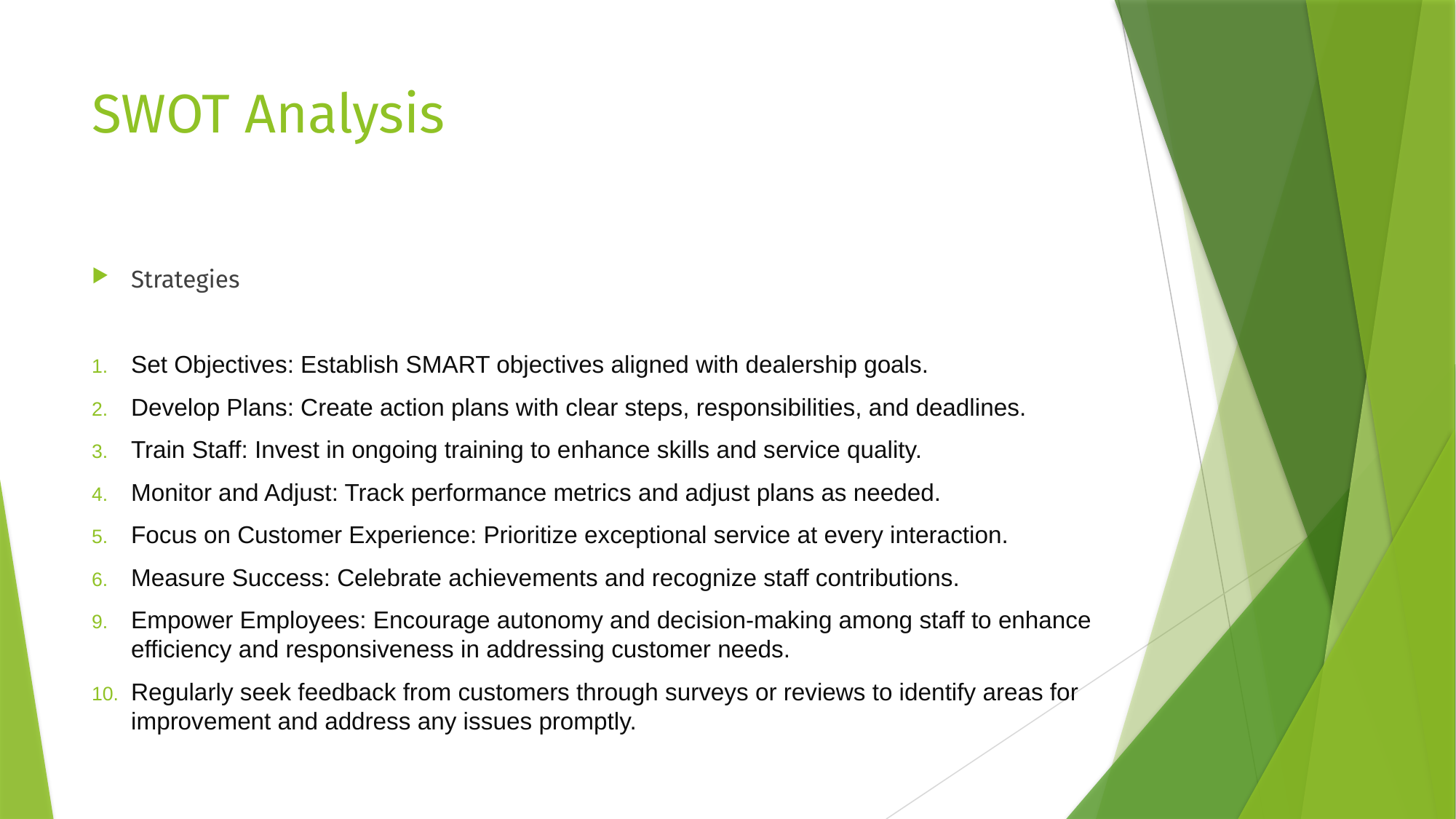

# SWOT Analysis
Strategies

Set Objectives: Establish SMART objectives aligned with dealership goals.
Develop Plans: Create action plans with clear steps, responsibilities, and deadlines.
Train Staff: Invest in ongoing training to enhance skills and service quality.
Monitor and Adjust: Track performance metrics and adjust plans as needed.
Focus on Customer Experience: Prioritize exceptional service at every interaction.
Measure Success: Celebrate achievements and recognize staff contributions.
Empower Employees: Encourage autonomy and decision-making among staff to enhance efficiency and responsiveness in addressing customer needs.
Regularly seek feedback from customers through surveys or reviews to identify areas for improvement and address any issues promptly.